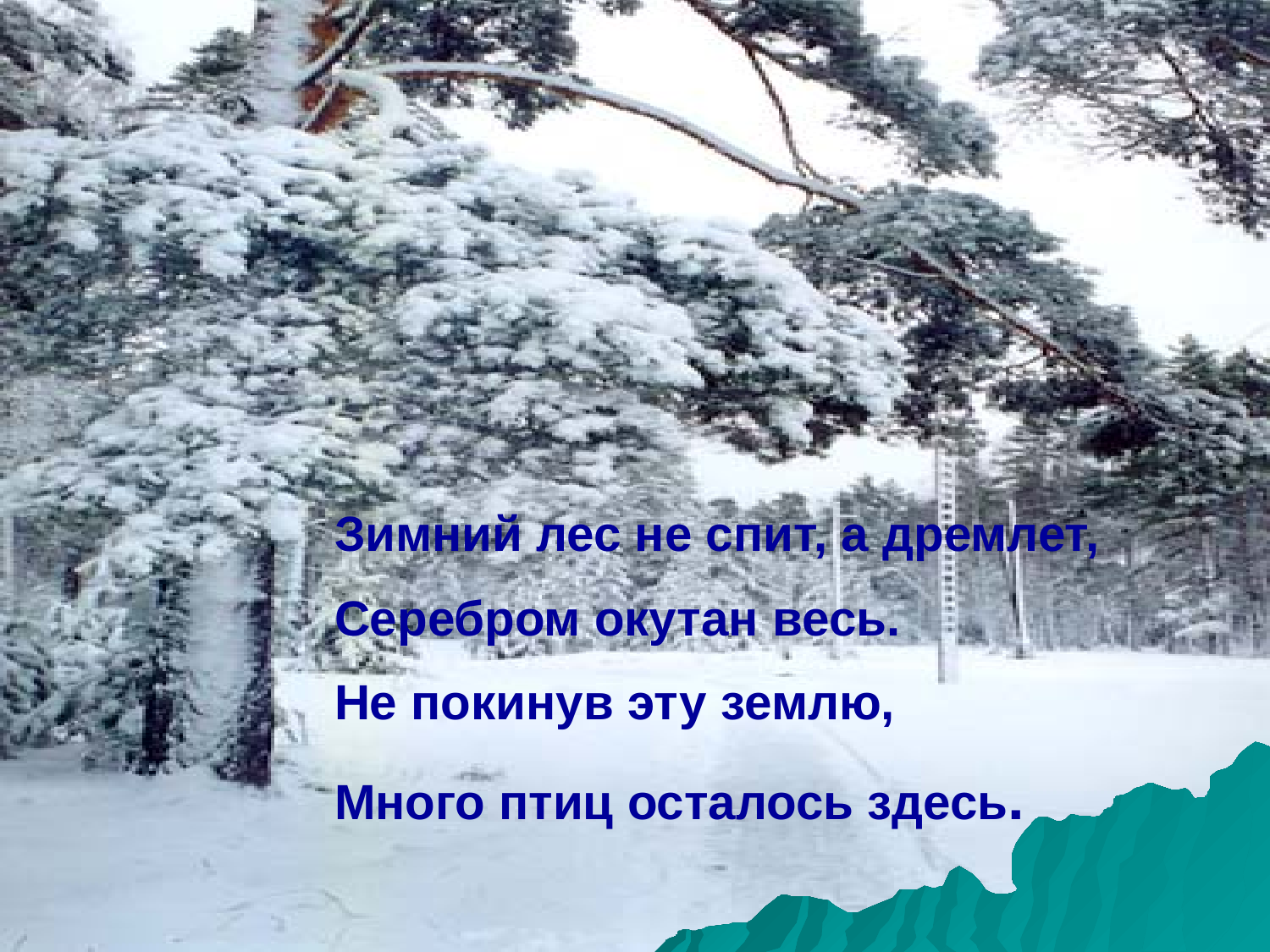

Зимний лес не спит, а дремлет,
	Серебром окутан весь.
 	Не покинув эту землю,
	Много птиц осталось здесь.